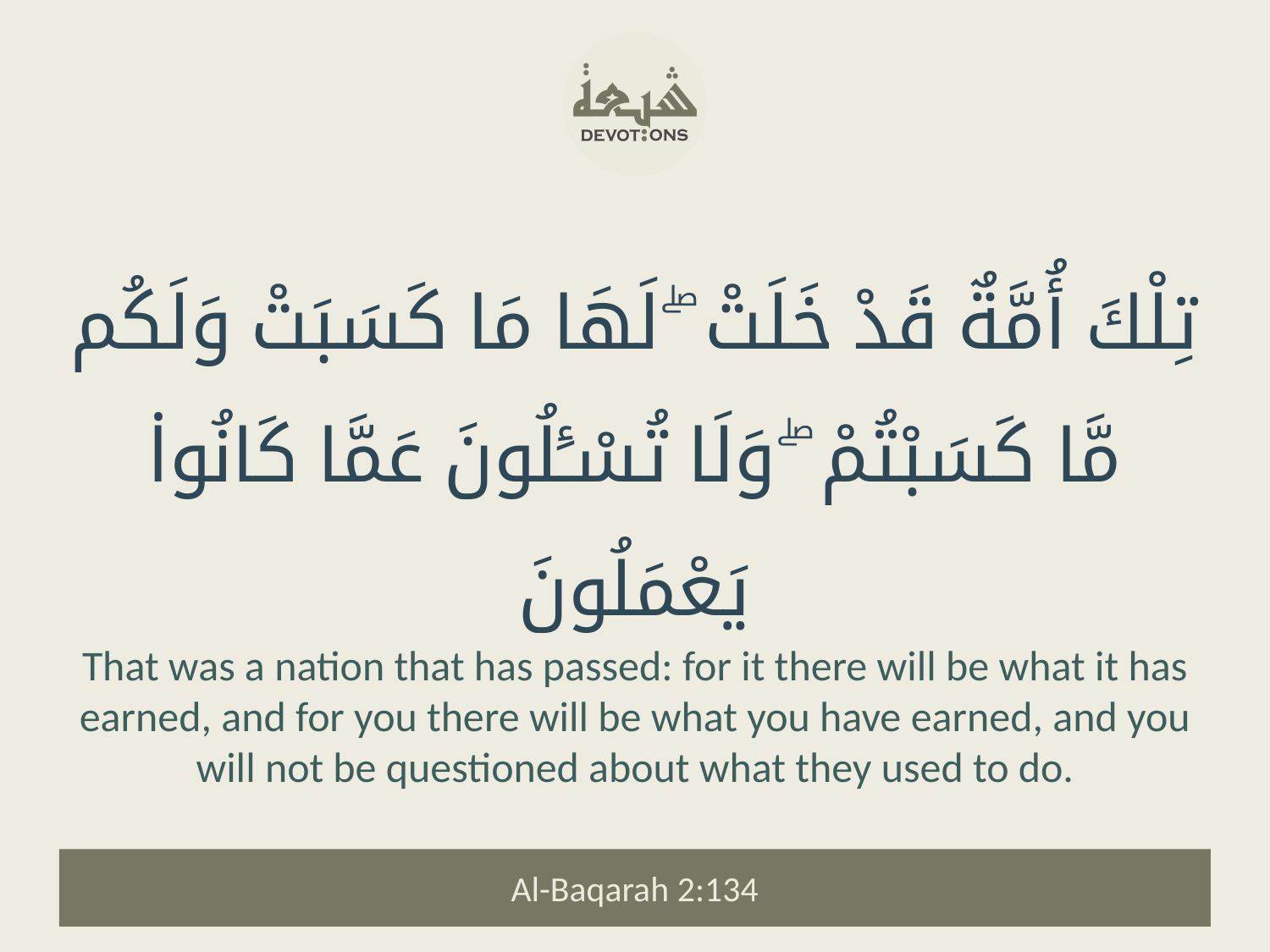

تِلْكَ أُمَّةٌ قَدْ خَلَتْ ۖ لَهَا مَا كَسَبَتْ وَلَكُم مَّا كَسَبْتُمْ ۖ وَلَا تُسْـَٔلُونَ عَمَّا كَانُوا۟ يَعْمَلُونَ
That was a nation that has passed: for it there will be what it has earned, and for you there will be what you have earned, and you will not be questioned about what they used to do.
Al-Baqarah 2:134